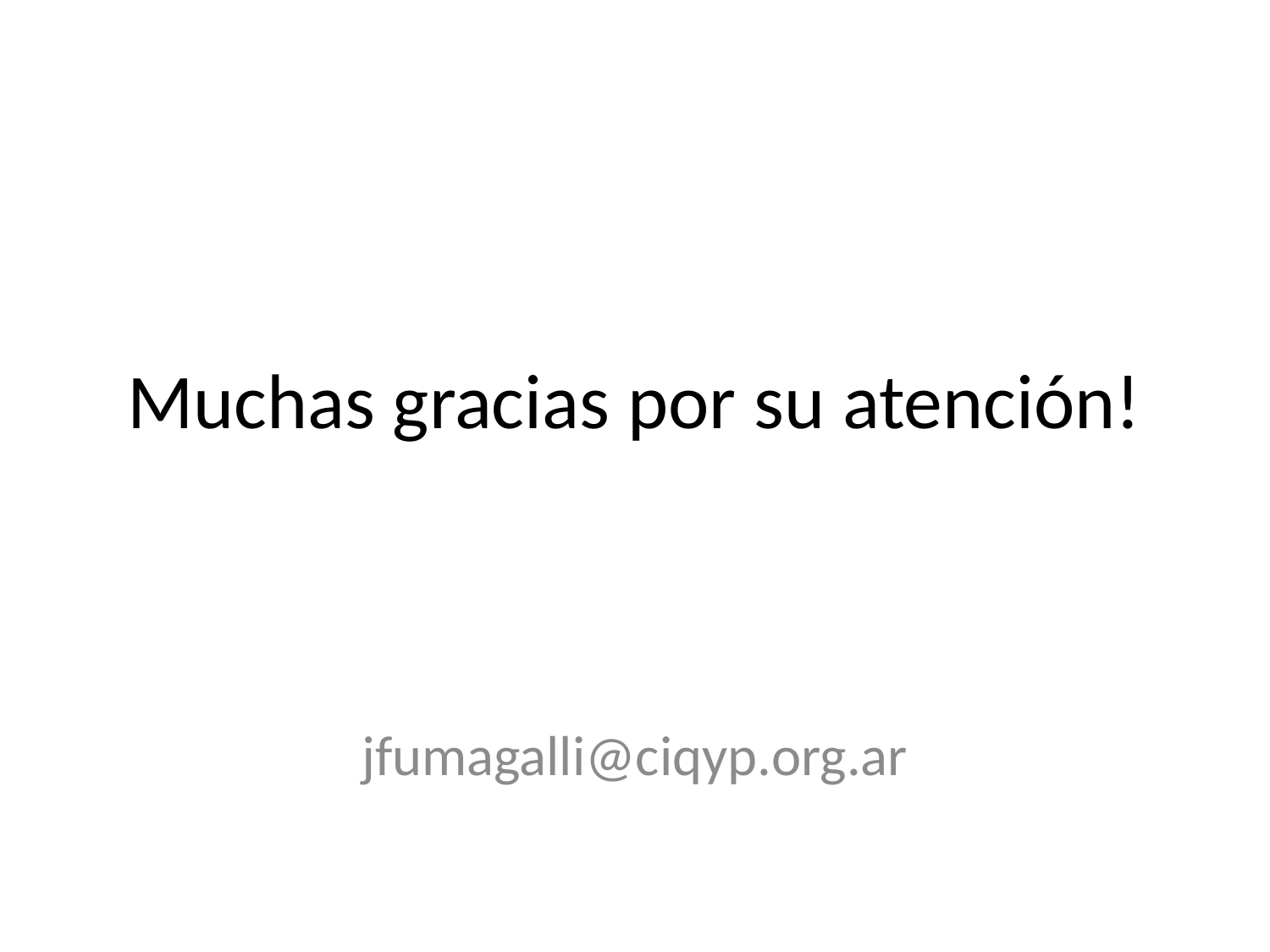

# Muchas gracias por su atención!
jfumagalli@ciqyp.org.ar